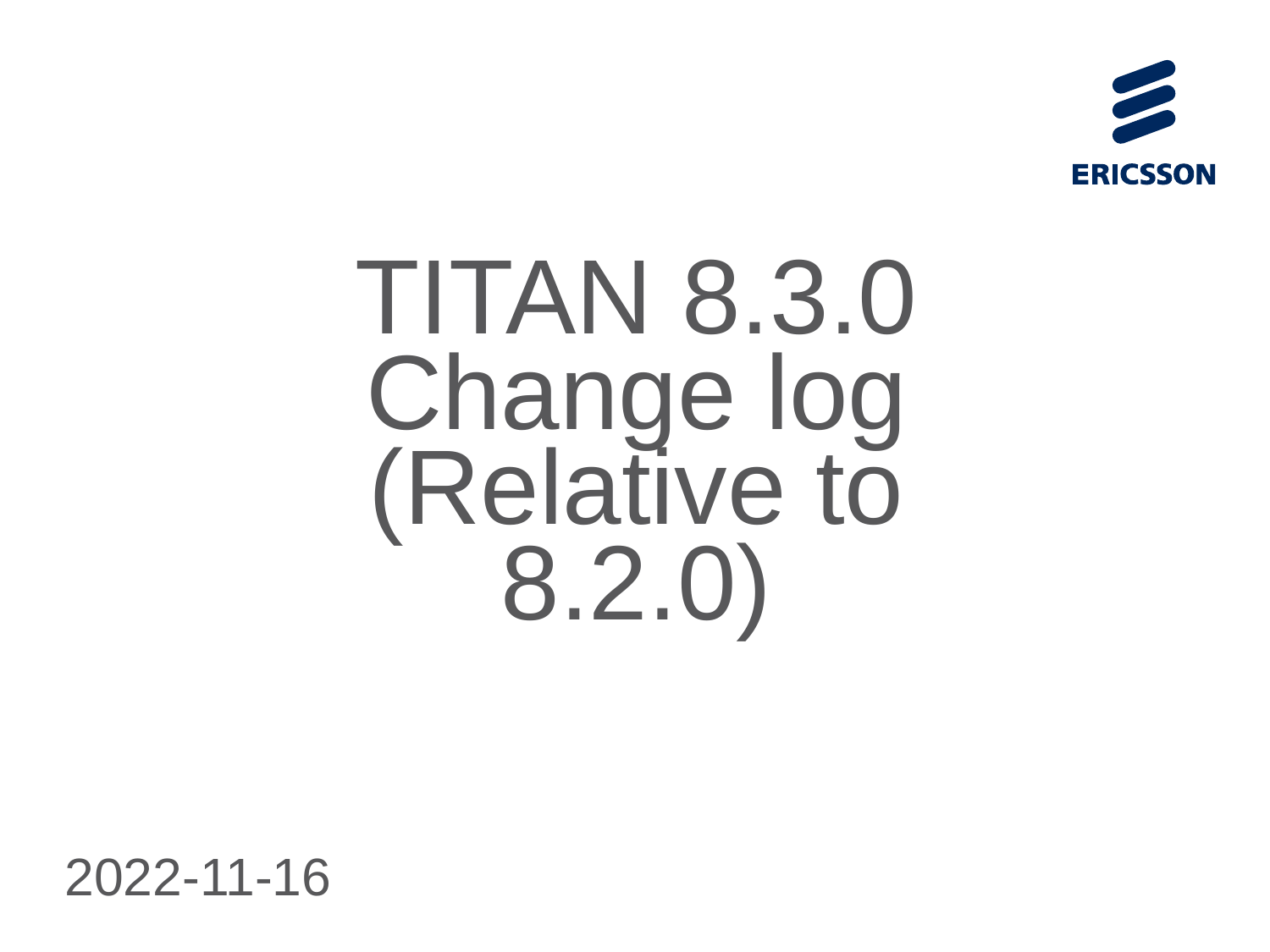

# TITAN 8.3.0 Change log (Relative to 8.2.0)
2022-11-16